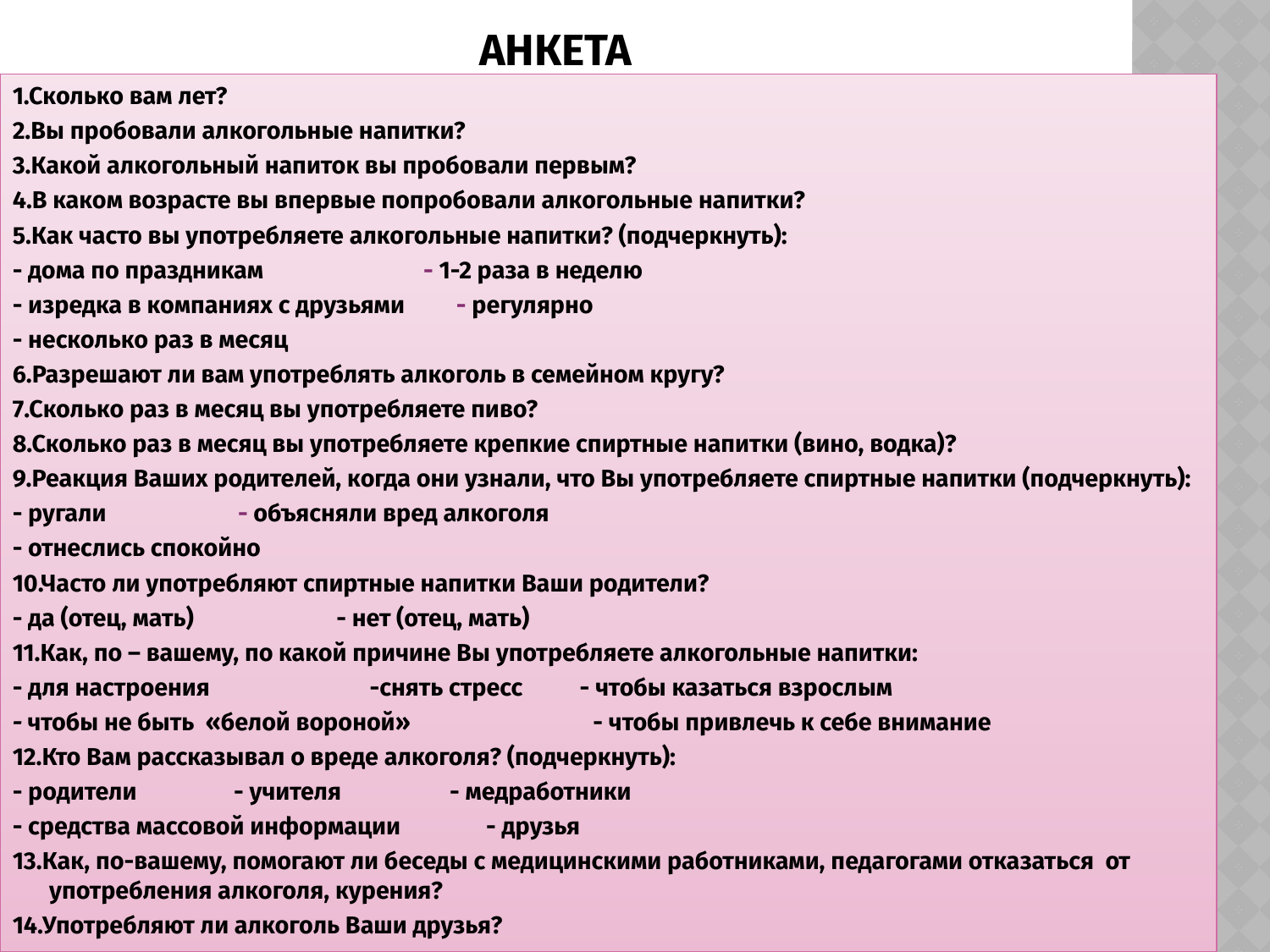

# Анкета
1.Сколько вам лет?
2.Вы пробовали алкогольные напитки?
3.Какой алкогольный напиток вы пробовали первым?
4.В каком возрасте вы впервые попробовали алкогольные напитки?
5.Как часто вы употребляете алкогольные напитки? (подчеркнуть):
- дома по праздникам                            - 1-2 раза в неделю
- изредка в компаниях с друзьями         - регулярно
- несколько раз в месяц
6.Разрешают ли вам употреблять алкоголь в семейном кругу?
7.Сколько раз в месяц вы употребляете пиво?
8.Сколько раз в месяц вы употребляете крепкие спиртные напитки (вино, водка)?
9.Реакция Ваших родителей, когда они узнали, что Вы употребляете спиртные напитки (подчеркнуть):
- ругали                       - объясняли вред алкоголя
- отнеслись спокойно
10.Часто ли употребляют спиртные напитки Ваши родители?
- да (отец, мать)                         - нет (отец, мать)
11.Как, по – вашему, по какой причине Вы употребляете алкогольные напитки:
- для настроения                            -снять стресс          - чтобы казаться взрослым
- чтобы не быть  «белой вороной»                                - чтобы привлечь к себе внимание
12.Кто Вам рассказывал о вреде алкоголя? (подчеркнуть):
- родители                 - учителя                   - медработники
- средства массовой информации               - друзья
13.Как, по-вашему, помогают ли беседы с медицинскими работниками, педагогами отказаться  от употребления алкоголя, курения?
14.Употребляют ли алкоголь Ваши друзья?